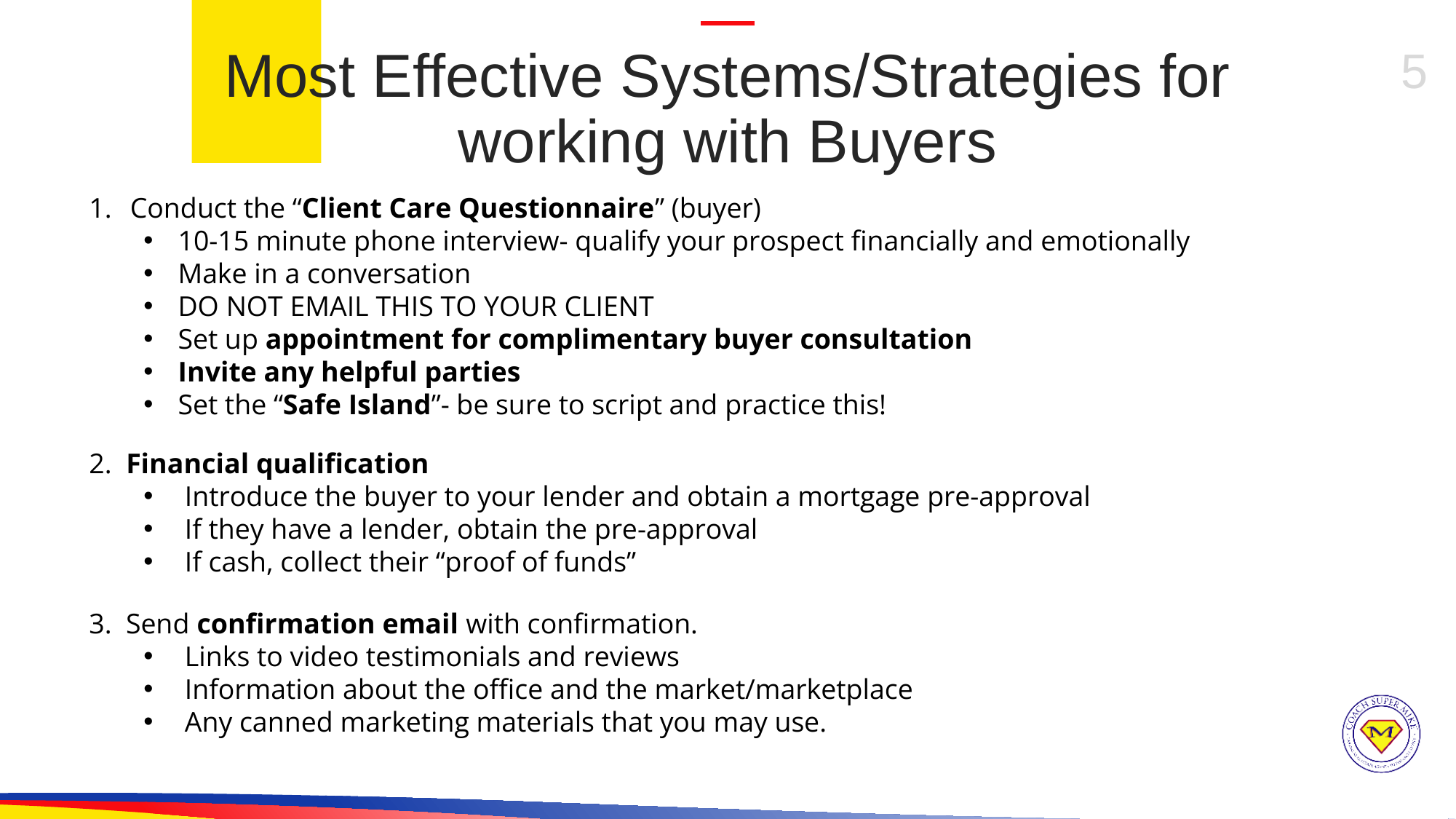

Most Effective Systems/Strategies for working with Buyers
Conduct the “Client Care Questionnaire” (buyer)
10-15 minute phone interview- qualify your prospect financially and emotionally
Make in a conversation
DO NOT EMAIL THIS TO YOUR CLIENT
Set up appointment for complimentary buyer consultation
Invite any helpful parties
Set the “Safe Island”- be sure to script and practice this!
2.  Financial qualification
Introduce the buyer to your lender and obtain a mortgage pre-approval
If they have a lender, obtain the pre-approval
If cash, collect their “proof of funds”
3.  Send confirmation email with confirmation.
Links to video testimonials and reviews
Information about the office and the market/marketplace
Any canned marketing materials that you may use.